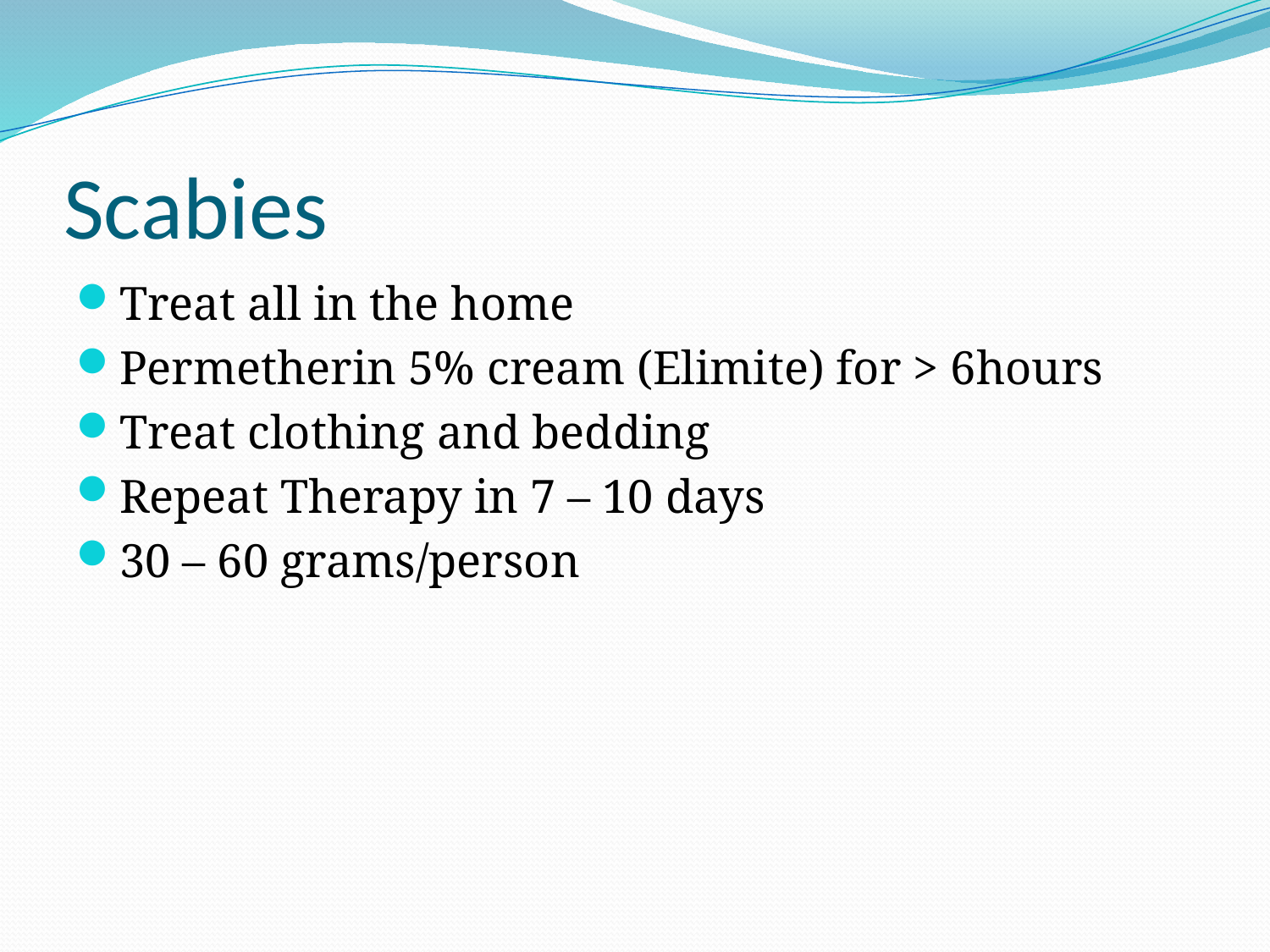

# Scabies
Treat all in the home
Permetherin 5% cream (Elimite) for > 6hours
Treat clothing and bedding
Repeat Therapy in 7 – 10 days
30 – 60 grams/person